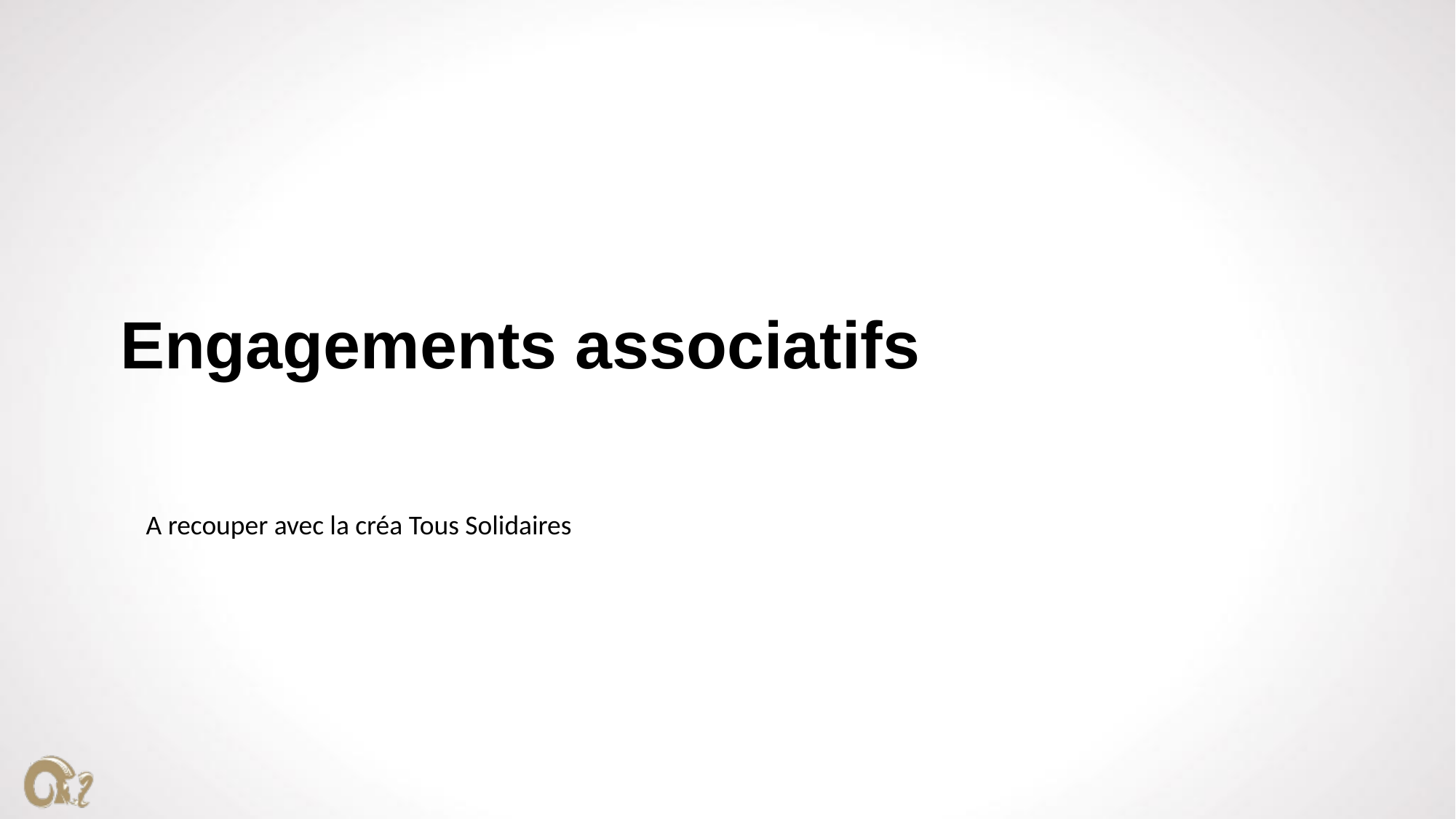

# Engagements associatifs
A recouper avec la créa Tous Solidaires